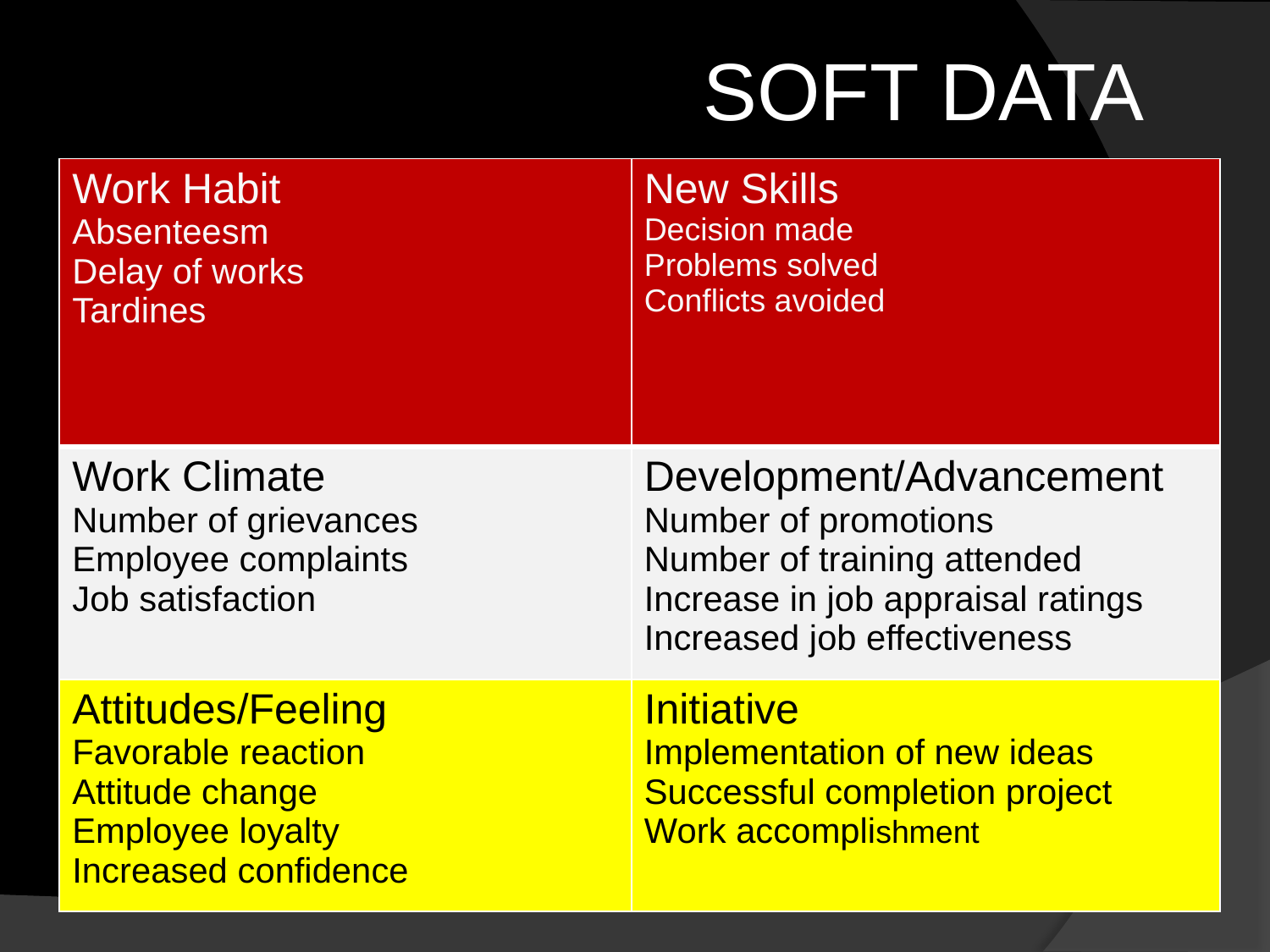

# SOFT DATA
| Work Habit Absenteesm Delay of works Tardines | New Skills Decision made Problems solved Conflicts avoided |
| --- | --- |
| Work Climate Number of grievances Employee complaints Job satisfaction | Development/Advancement Number of promotions Number of training attended Increase in job appraisal ratings Increased job effectiveness |
| Attitudes/Feeling Favorable reaction Attitude change Employee loyalty Increased confidence | Initiative Implementation of new ideas Successful completion project Work accomplishment |